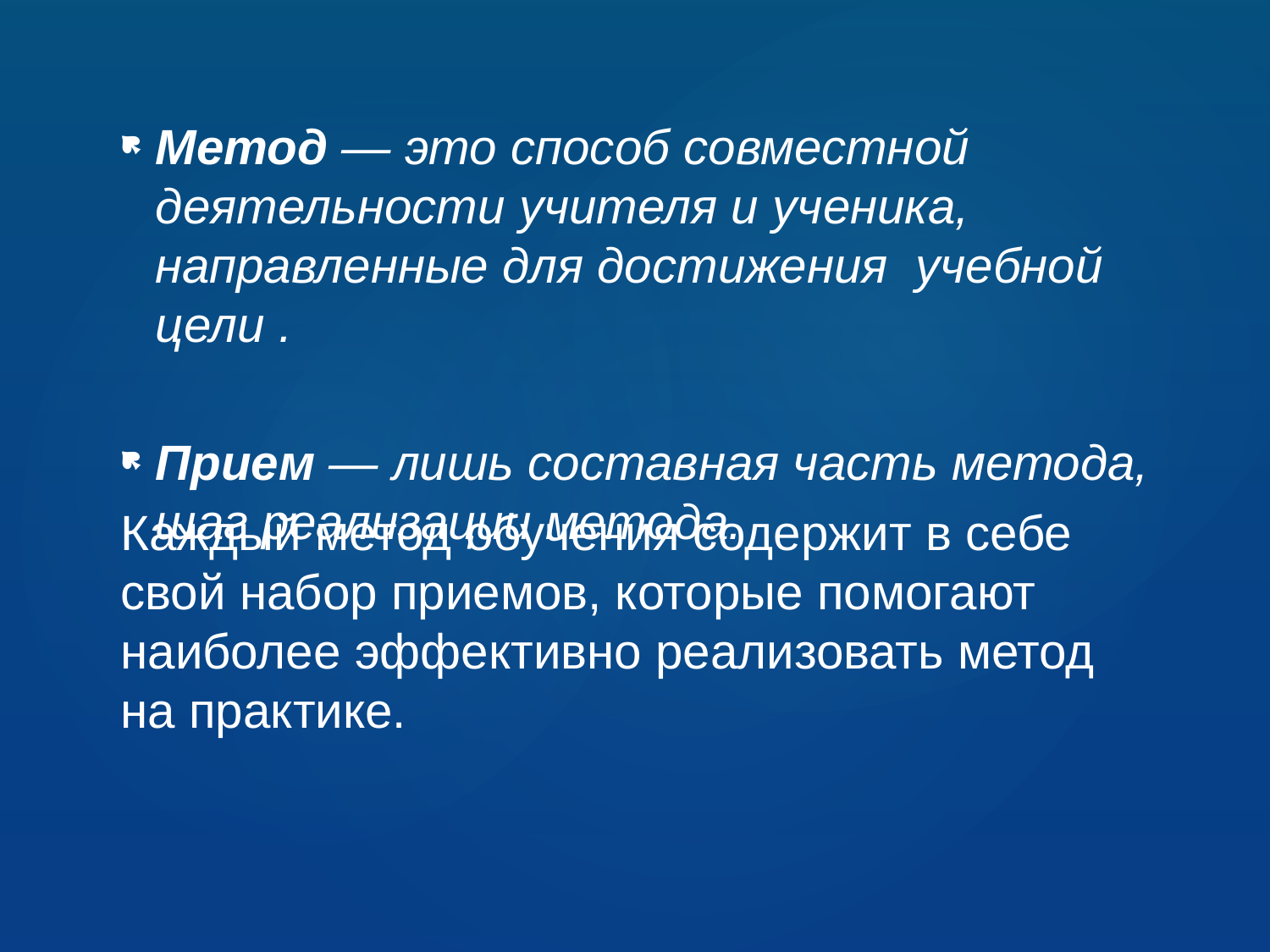

Метод — это способ совместной деятельности учителя и ученика, направленные для достижения  учебной цели .

Прием — лишь составная часть метода, шаг реализации метода.

# Каждый метод обучения содержит в себе свой набор приемов, которые помогают наиболее эффективно реализовать метод на практике.